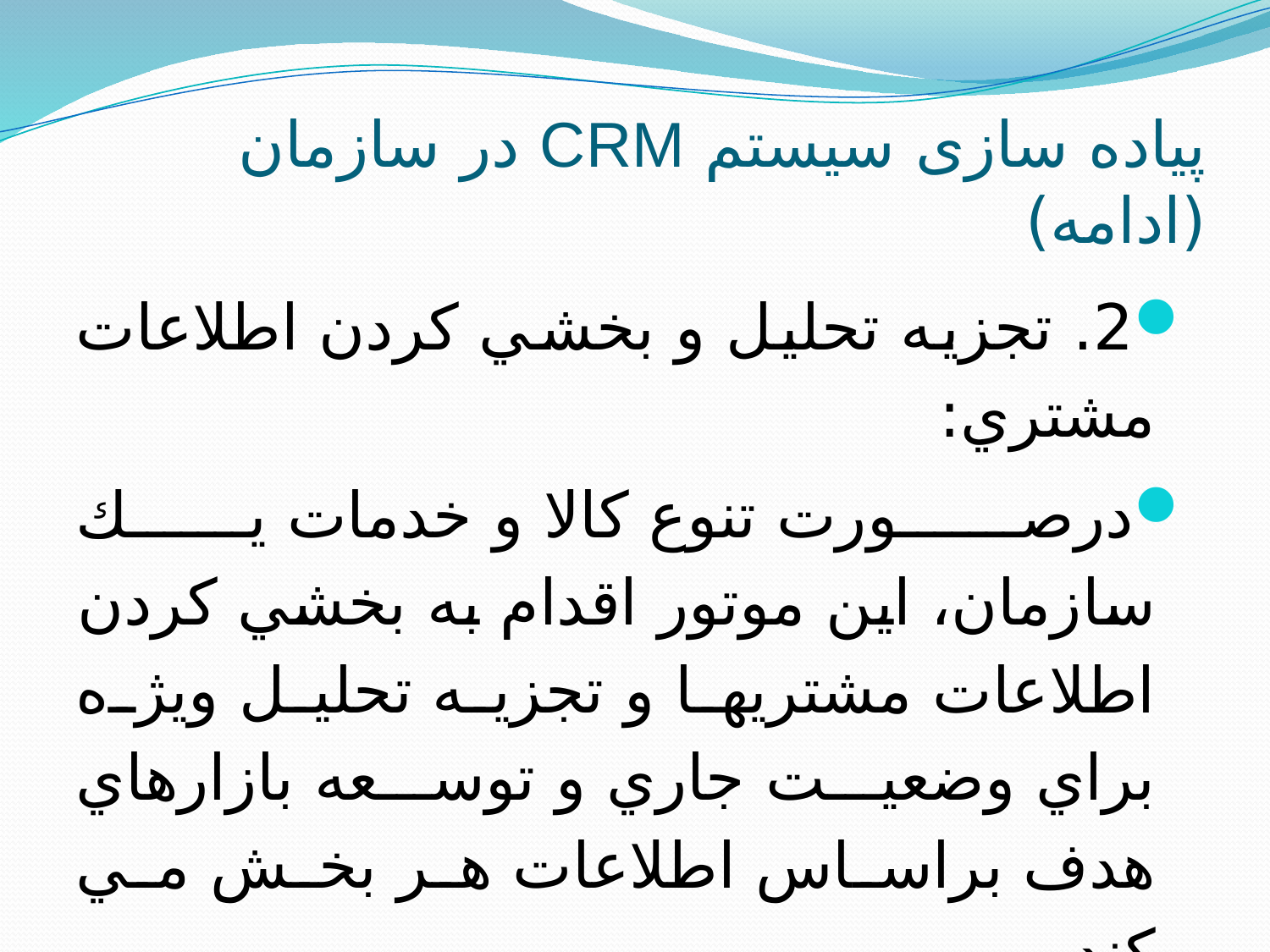

# پیاده سازی سیستم CRM در سازمان (ادامه)
2. تجزيه تحليل و بخشي كردن اطلاعات مشتري:
درصورت تنوع كالا و خدمات يك سازمان، اين موتور اقدام به بخشي كردن اطلاعات مشتريها و تجزيه تحليل ويژه براي وضعيت جاري و توسعه بازارهاي هدف براساس اطلاعات هر بخش مي كند.